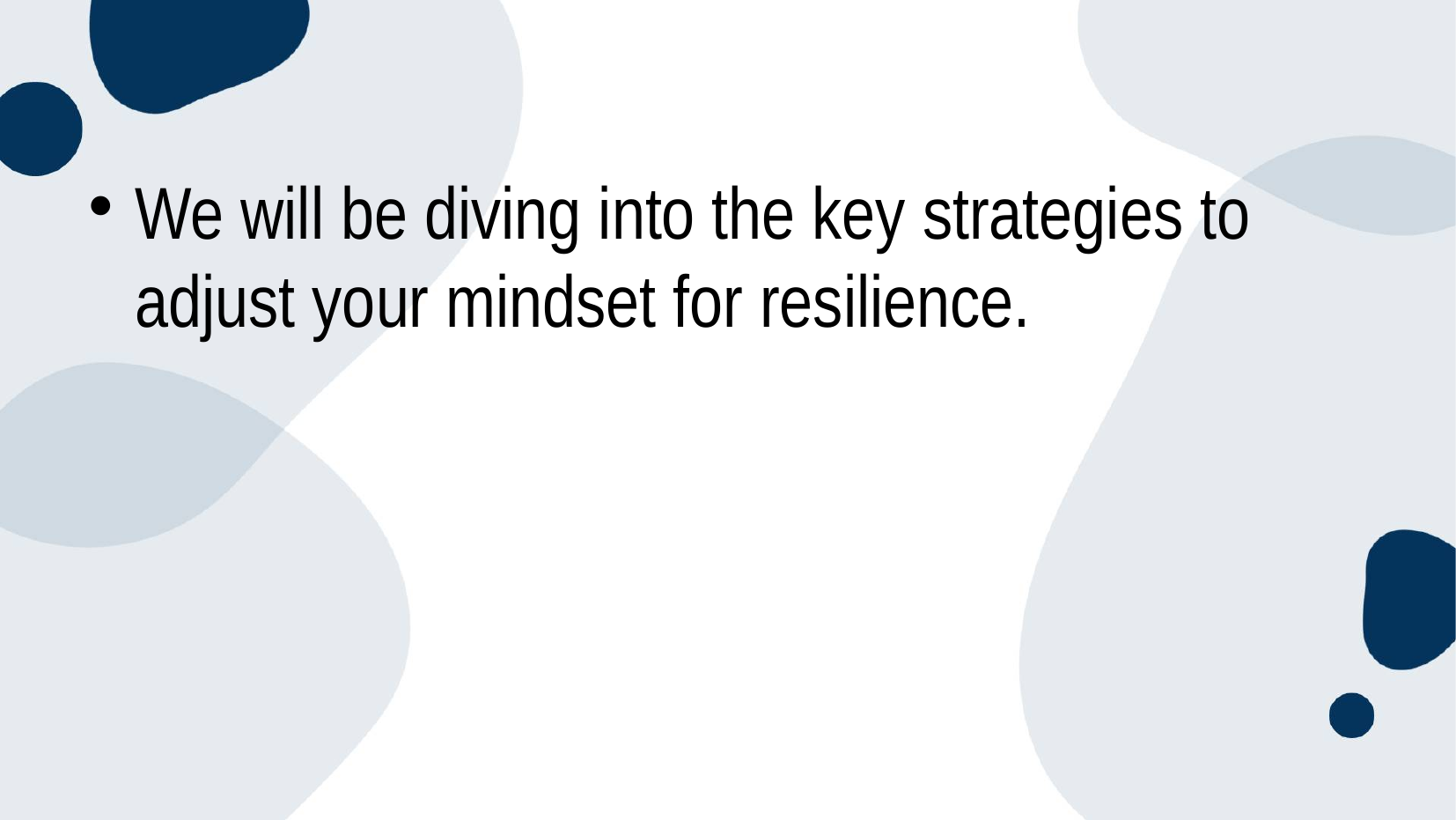

#
We will be diving into the key strategies to adjust your mindset for resilience.